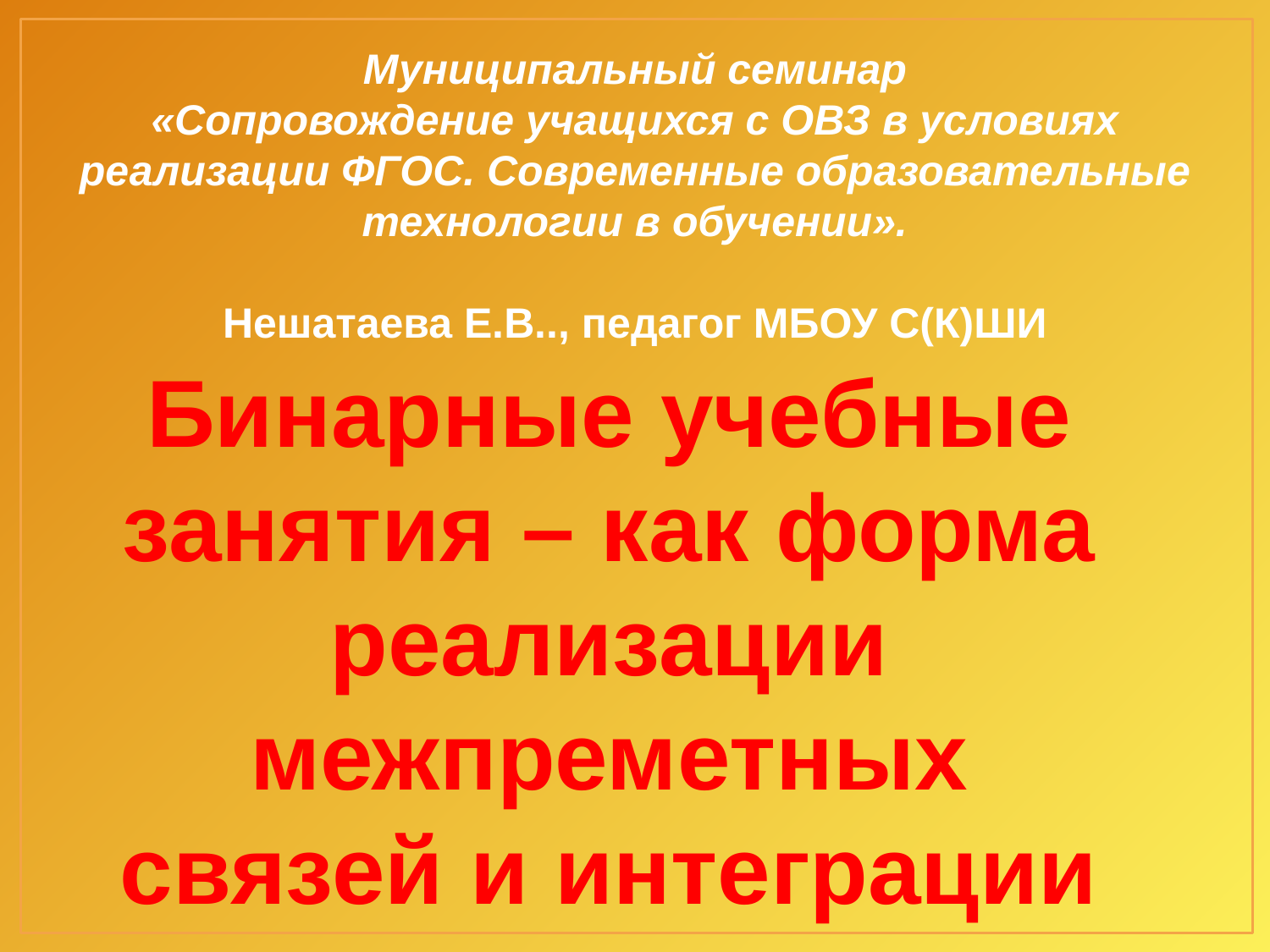

Муниципальный семинар
«Сопровождение учащихся с ОВЗ в условиях реализации ФГОС. Современные образовательные технологии в обучении».

Нешатаева Е.В.., педагог МБОУ С(К)ШИ
Бинарные учебные занятия – как форма реализации межпреметных связей и интеграции предметов